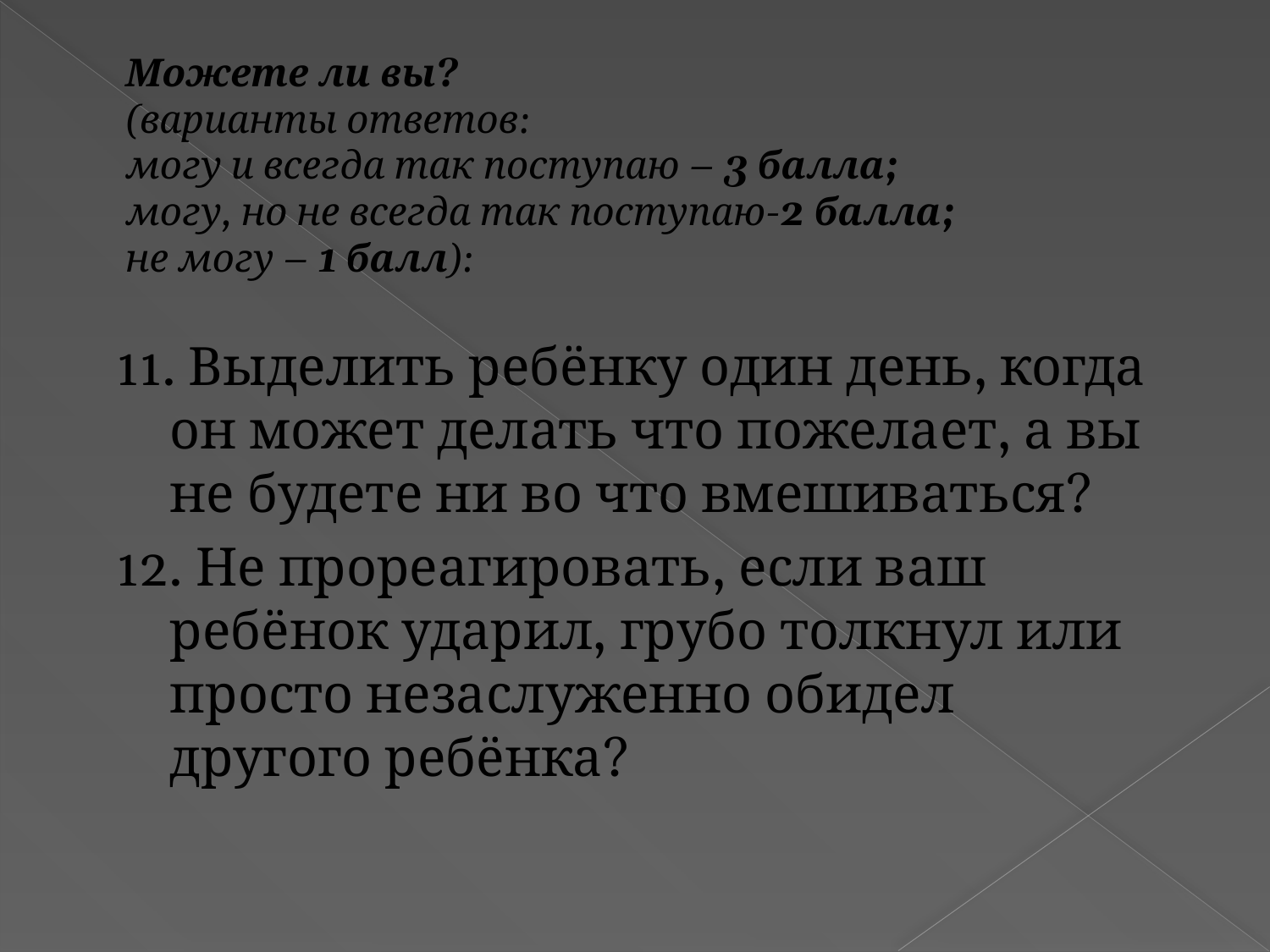

# Можете ли вы? (варианты ответов: могу и всегда так поступаю – 3 балла; могу, но не всегда так поступаю-2 балла; не могу – 1 балл):
11. Выделить ребёнку один день, когда он может делать что пожелает, а вы не будете ни во что вмешиваться?
12. Не прореагировать, если ваш ребёнок ударил, грубо толкнул или просто незаслуженно обидел другого ребёнка?